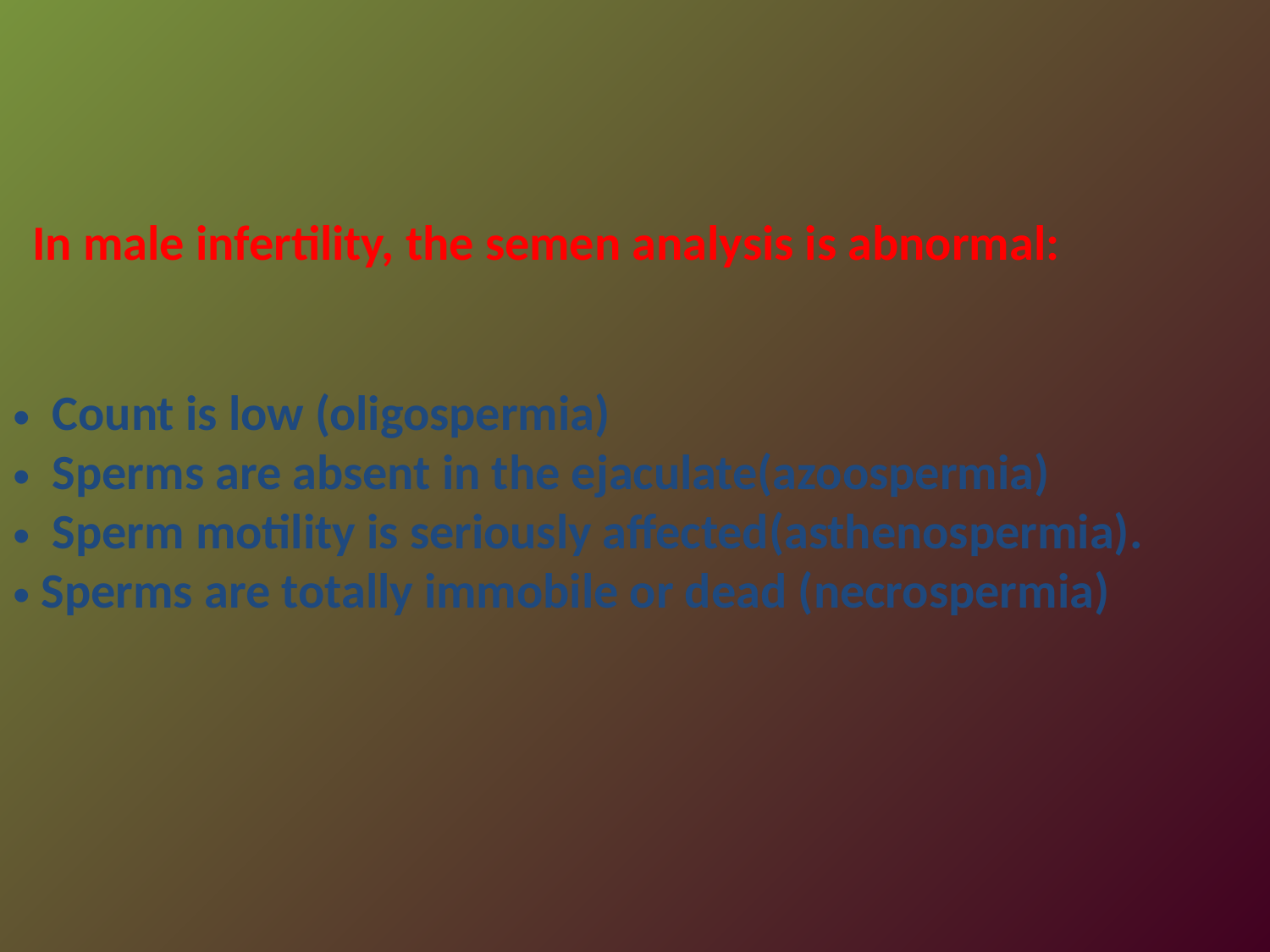

# In male infertility, the semen analysis is abnormal:
  Count is low (oligospermia)
  Sperms are absent in the ejaculate(azoospermia)
  Sperm motility is seriously affected(asthenospermia).
 Sperms are totally immobile or dead (necrospermia)